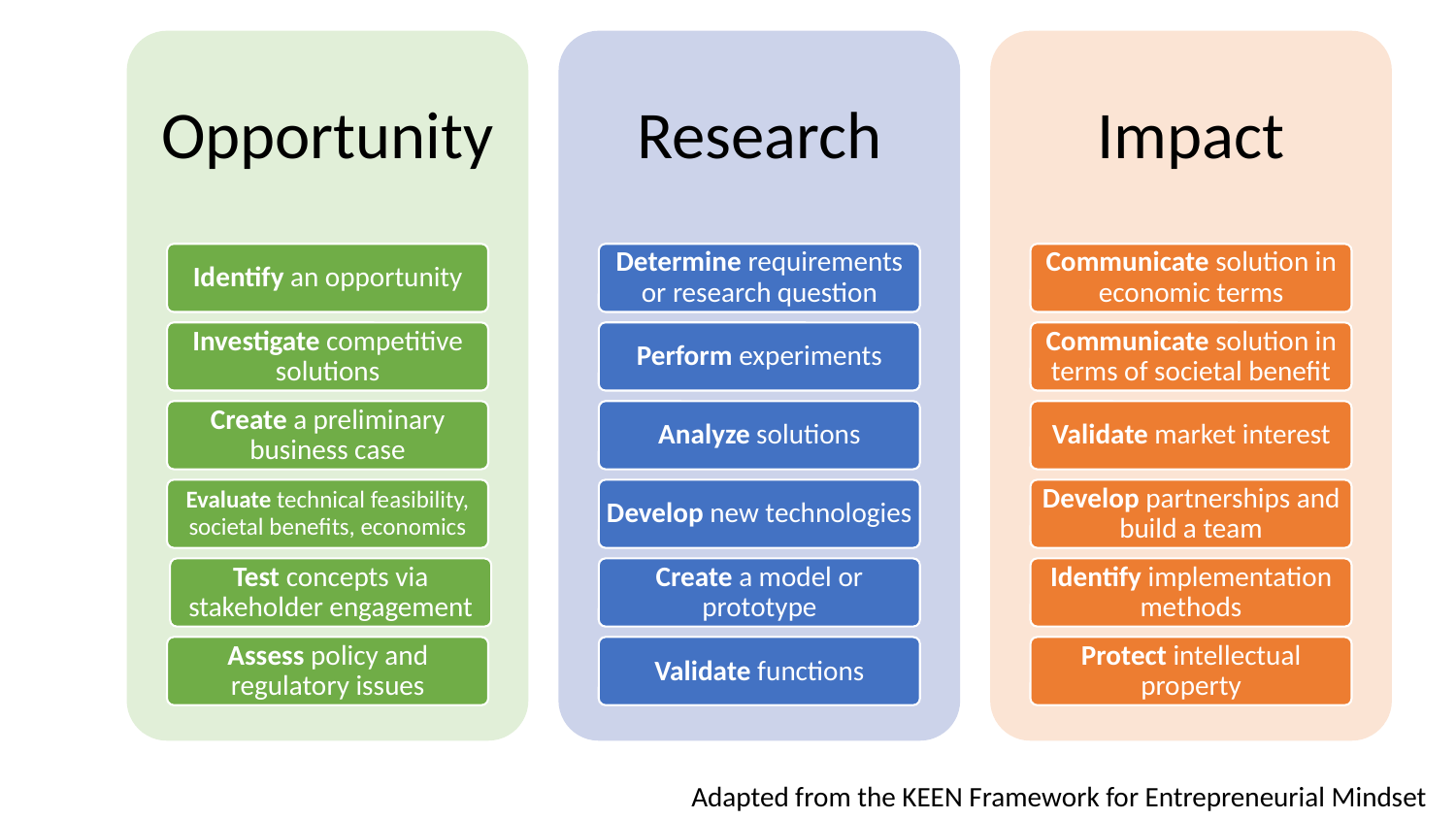

Opportunity

Research

Impact

Identify an opportunity
Determine requirements or research question
Communicate solution in economic terms

Investigate competitive solutions
Perform experiments
Communicate solution in terms of societal benefit

Create a preliminary business case
Analyze solutions
Validate market interest

Evaluate technical feasibility, societal benefits, economics
Develop new technologies
Develop partnerships and build a team

Test concepts via stakeholder engagement
Create a model or prototype
Identify implementation methods

Assess policy and regulatory issues
Validate functions
Protect intellectual property
Adapted from the KEEN Framework for Entrepreneurial Mindset